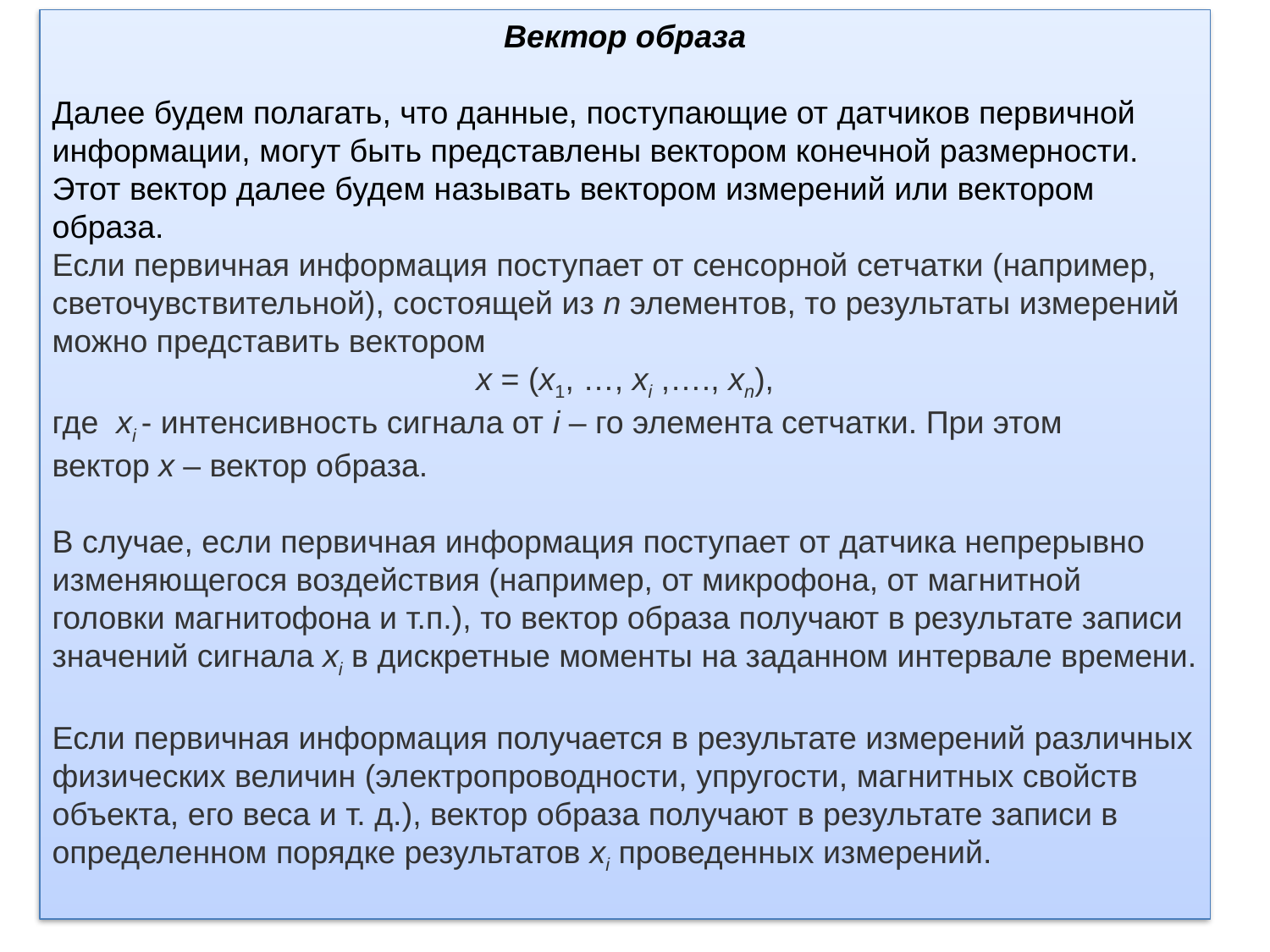

Вектор образа

Далее будем полагать, что данные, поступающие от датчиков первичной информации, могут быть представлены вектором конечной размерности. Этот вектор далее будем называть вектором измерений или вектором образа.
Если первичная информация поступает от сенсорной сетчатки (например, светочувствительной), состоящей из n элементов, то результаты измерений можно представить вектором
x = (x1, …, xi ,…., xn),
где  xi - интенсивность сигнала от i – го элемента сетчатки. При этом вектор x – вектор образа.

В случае, если первичная информация поступает от датчика непрерывно изменяющегося воздействия (например, от микрофона, от магнитной головки магнитофона и т.п.), то вектор образа получают в результате записи значений сигнала xi в дискретные моменты на заданном интервале времени.

Если первичная информация получается в результате измерений различных физических величин (электропроводности, упругости, магнитных свойств объекта, его веса и т. д.), вектор образа получают в результате записи в определенном порядке результатов xi проведенных измерений.